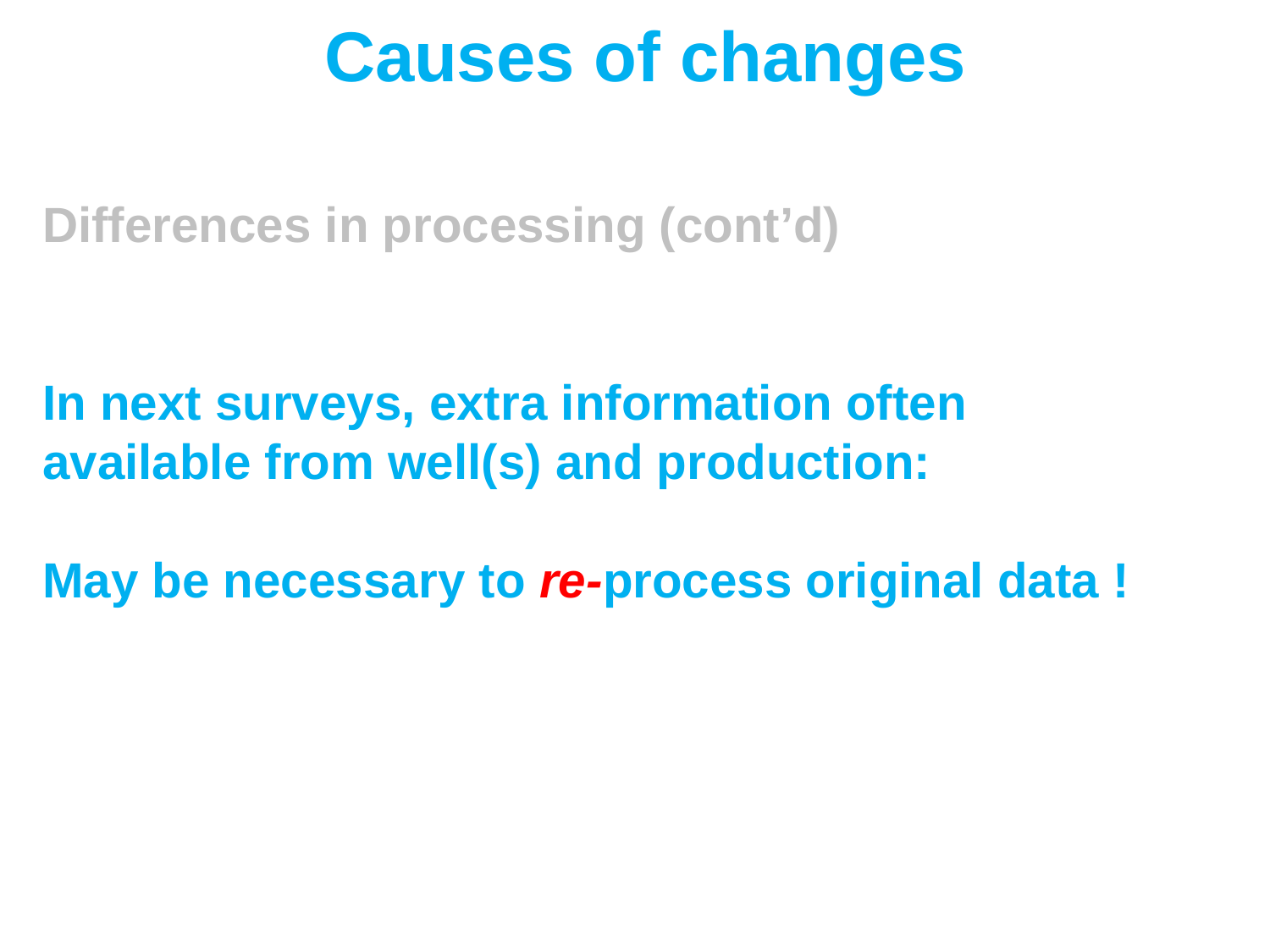

Causes of changes
Differences in processing (cont’d)

In next surveys, extra information often available from well(s) and production:

May be necessary to re-process original data !